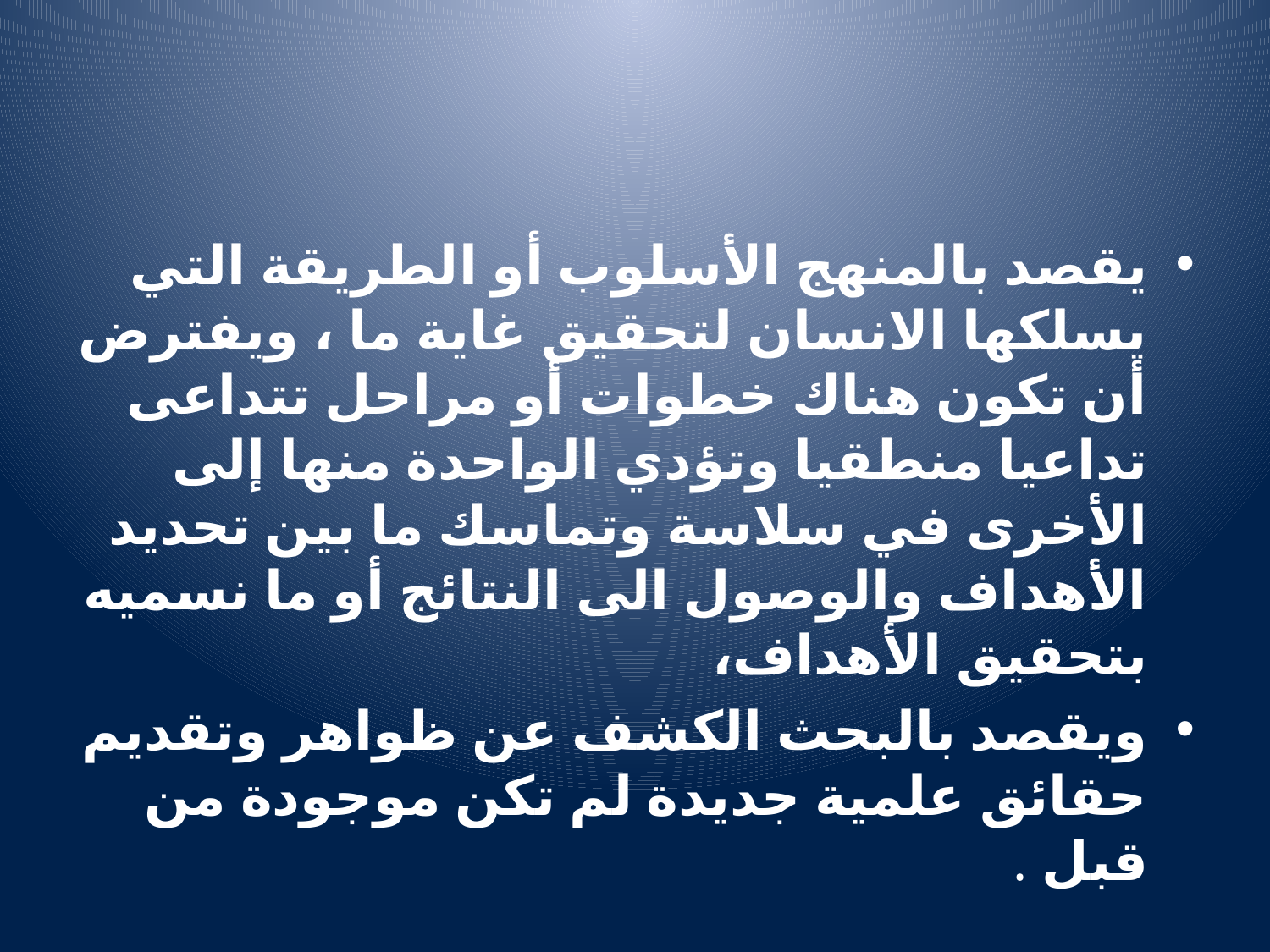

#
يقصد بالمنهج الأسلوب أو الطريقة التي يسلكها الانسان لتحقيق غاية ما ، ويفترض أن تكون هناك خطوات أو مراحل تتداعى تداعيا منطقيا وتؤدي الواحدة منها إلى الأخرى في سلاسة وتماسك ما بين تحديد الأهداف والوصول الى النتائج أو ما نسميه بتحقيق الأهداف،
ويقصد بالبحث الكشف عن ظواهر وتقديم حقائق علمية جديدة لم تكن موجودة من قبل .